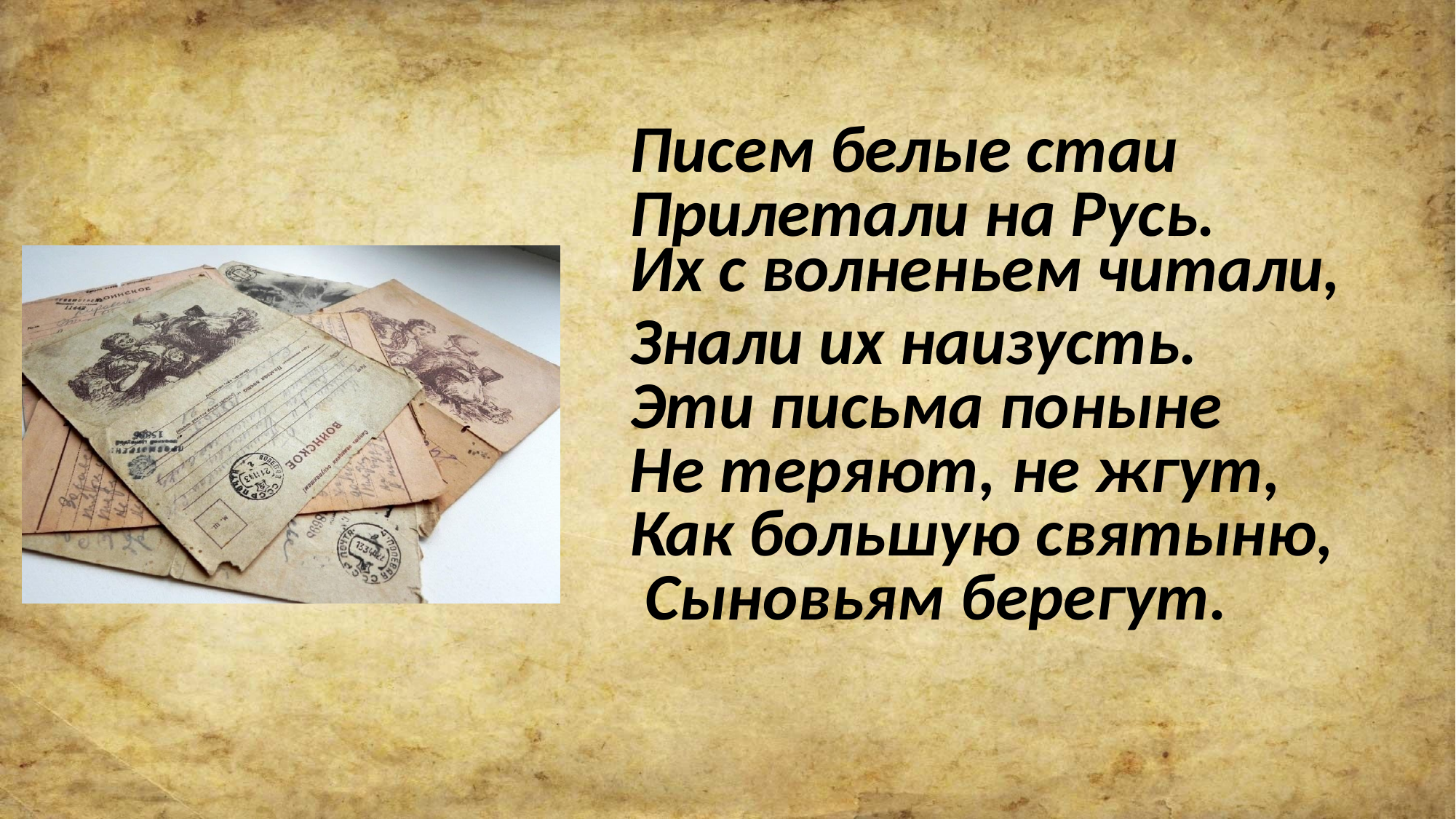

Писем белые стаи  Прилетали на Русь.
Их с волненьем читали,
Знали их наизусть.  Эти письма поныне
Не теряют, не жгут,  Как большую святыню,  Сыновьям берегут.